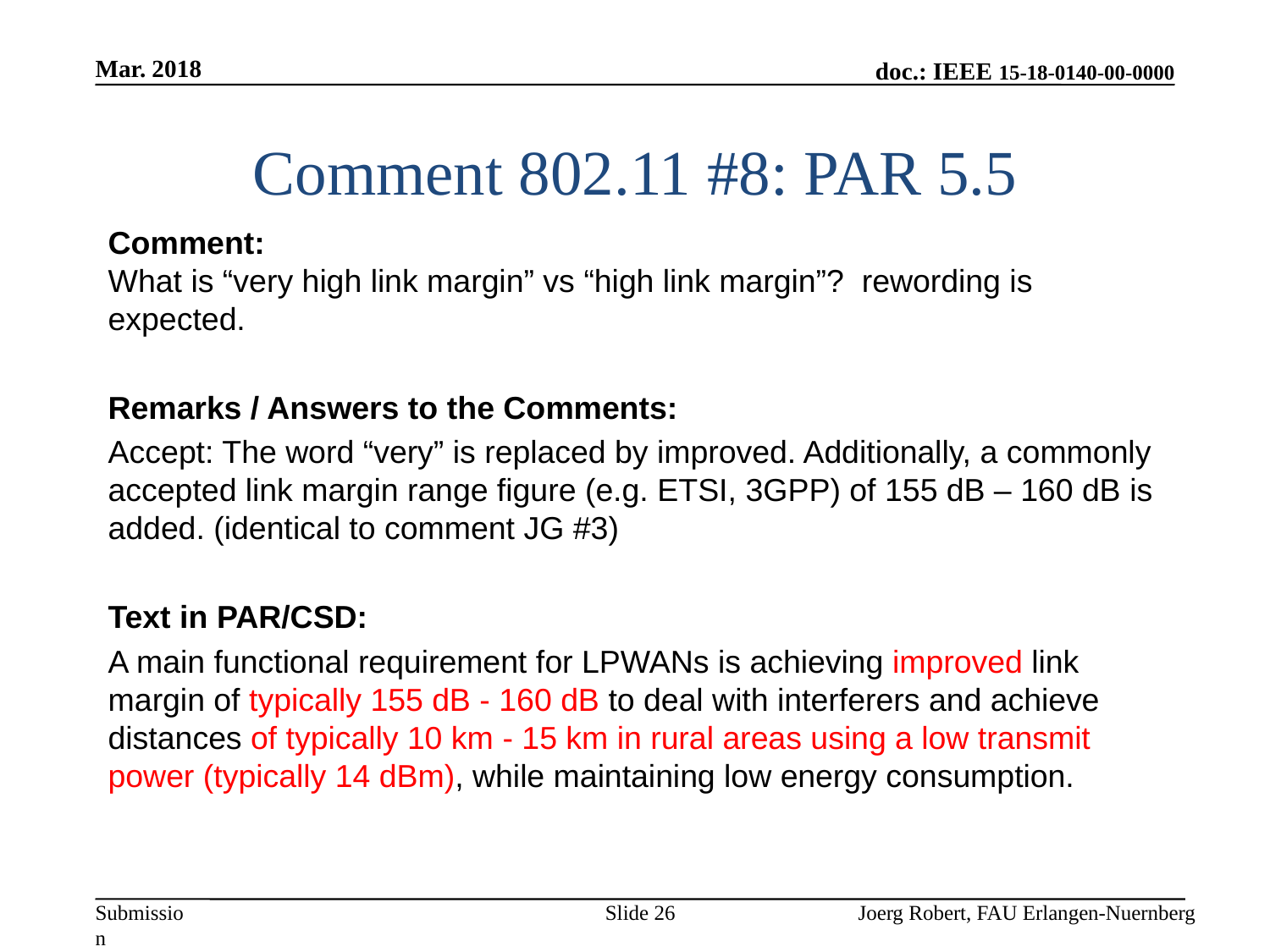

Mar. 2018
# Comment 802.11 #8: PAR 5.5
Comment:
What is “very high link margin” vs “high link margin”?  rewording is expected.

Remarks / Answers to the Comments:
Accept: The word “very” is replaced by improved. Additionally, a commonly accepted link margin range figure (e.g. ETSI, 3GPP) of 155 dB – 160 dB is added. (identical to comment JG #3)

Text in PAR/CSD:
A main functional requirement for LPWANs is achieving improved link margin of typically 155 dB - 160 dB to deal with interferers and achieve distances of typically 10 km - 15 km in rural areas using a low transmit power (typically 14 dBm), while maintaining low energy consumption.

Slide 26
Joerg Robert, FAU Erlangen-Nuernberg